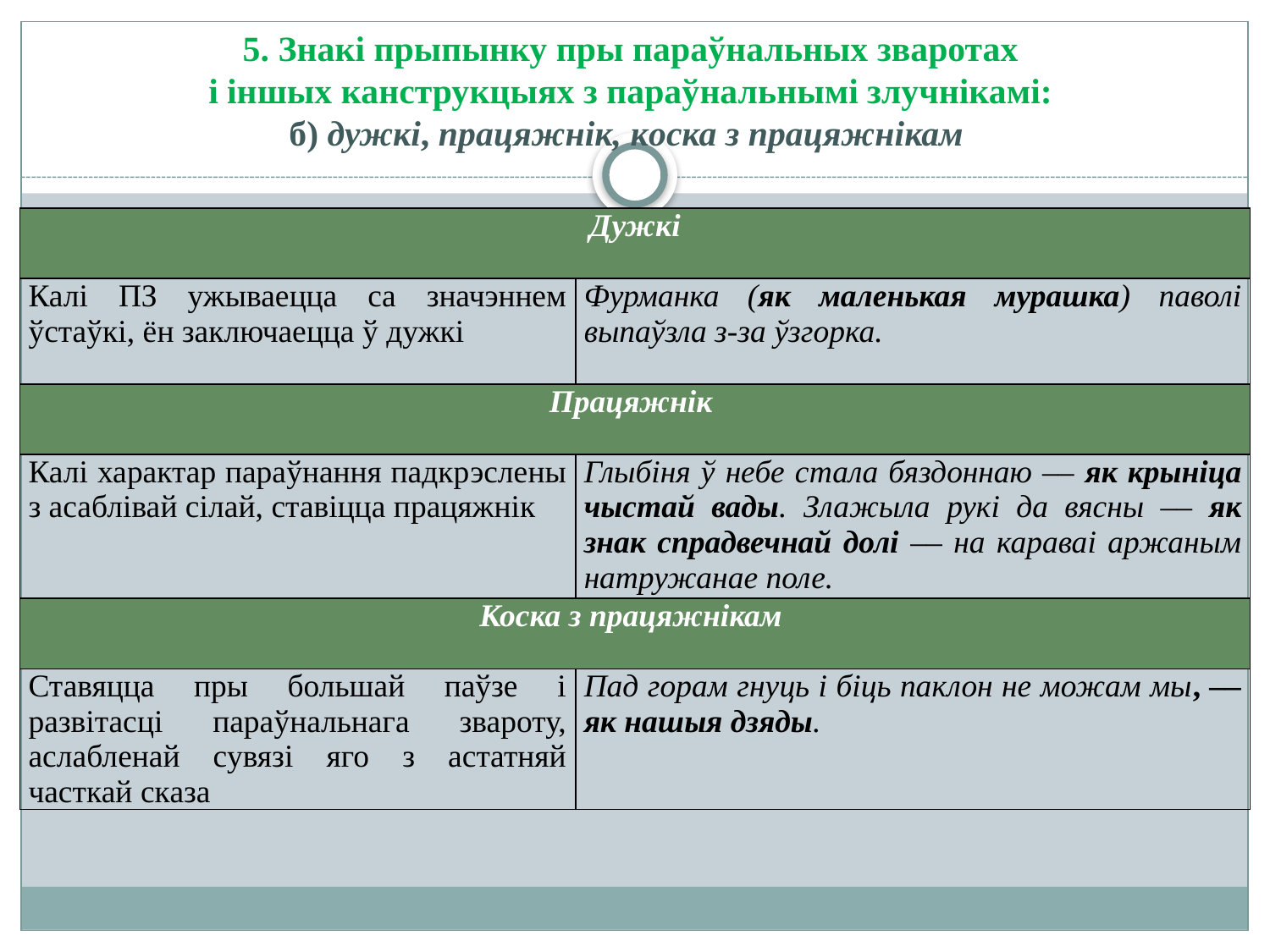

5. Знакі прыпынку пры параўнальных зваротах
і іншых канструкцыях з параўнальнымі злучнікамі:
б) дужкі, працяжнік, коска з працяжнікам

| Дужкі |  |
| --- | --- |
| Калі ПЗ ужываецца са значэннем ўстаўкі, ён заключаецца ў дужкі | Фурманка (як маленькая мурашка) паволі выпаўзла з-за ўзгорка. |
| Працяжнік |  |
| Калі характар параўнання падкрэслены з асаблівай сілай, ставіцца працяжнік | Глыбіня ў небе стала бяздоннаю –– як крыніца чыстай вады. Злажыла рукі да вясны –– як знак спрадвечнай долі –– на караваі аржаным натружанае поле. |
| Коска з працяжнікам |  |
| Ставяцца пры большай паўзе і развітасці параўнальнага звароту, аслабленай сувязі яго з астатняй часткай сказа | Пад горам гнуць і біць паклон не можам мы, –– як нашыя дзяды. |